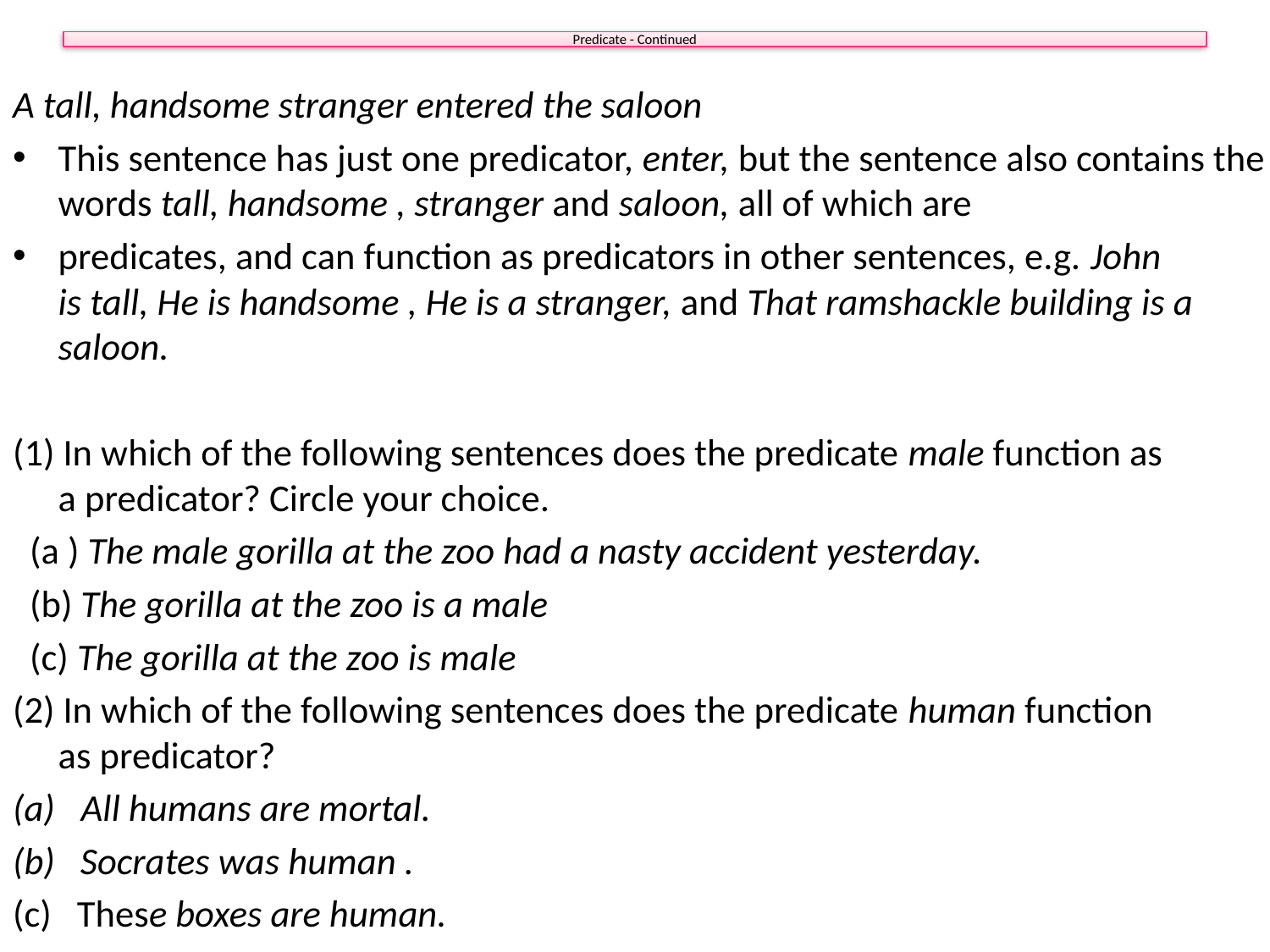

# Predicate - Continued
A tall, handsome stranger entered the saloon
This sentence has just one predicator, enter, but the sentence also contains the words tall, handsome , stranger and saloon, all of which are
predicates, and can function as predicators in other sentences, e.g. John
is tall, He is handsome , He is a stranger, and That ramshackle building is a saloon.

(1) In which of the following sentences does the predicate male function as
a predicator? Circle your choice.
  (a ) The male gorilla at the zoo had a nasty accident yesterday.
  (b) The gorilla at the zoo is a male
  (c) The gorilla at the zoo is male
(2) In which of the following sentences does the predicate human function
as predicator?
All humans are mortal.
(b)   Socrates was human .
(c)   These boxes are human.